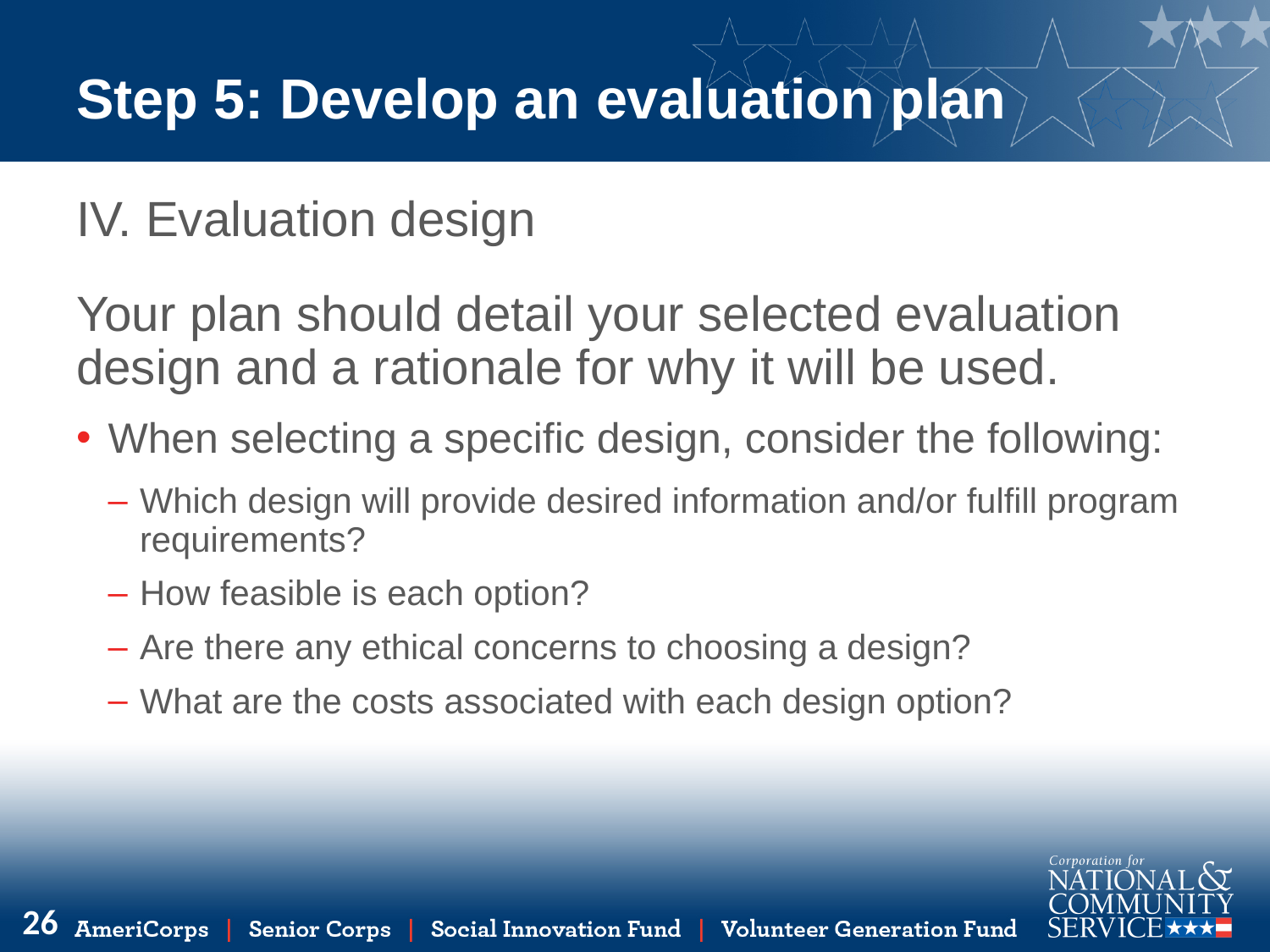

# Step 5: Develop an evaluation plan
IV. Evaluation design
Your plan should detail your selected evaluation design and a rationale for why it will be used.
When selecting a specific design, consider the following:
Which design will provide desired information and/or fulfill program requirements?
How feasible is each option?
Are there any ethical concerns to choosing a design?
What are the costs associated with each design option?

26